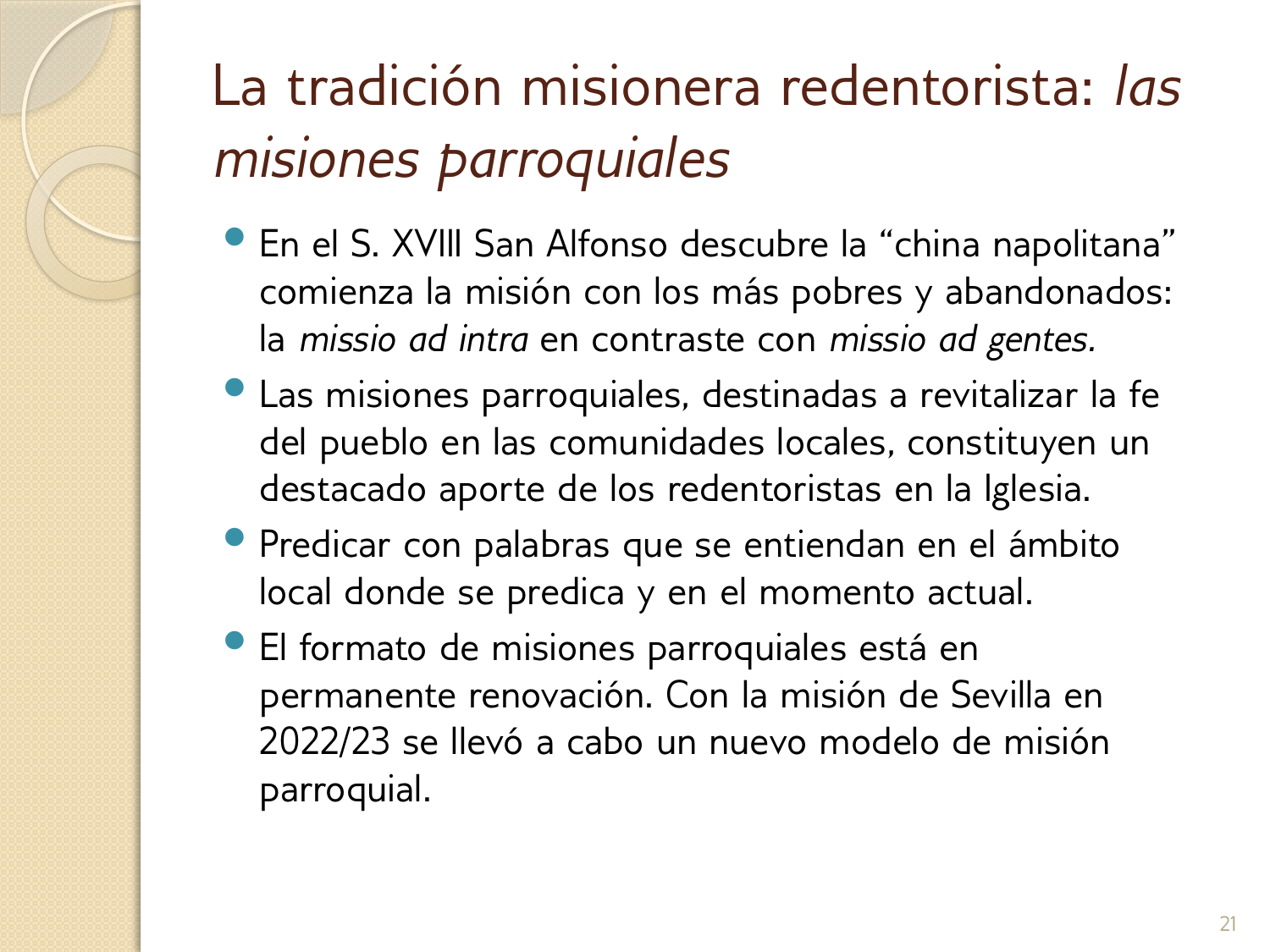

# La tradición misionera redentorista: las misiones parroquiales
En el S. XVIII San Alfonso descubre la “china napolitana” comienza la misión con los más pobres y abandonados: la missio ad intra en contraste con missio ad gentes.
Las misiones parroquiales, destinadas a revitalizar la fe del pueblo en las comunidades locales, constituyen un destacado aporte de los redentoristas en la Iglesia.
Predicar con palabras que se entiendan en el ámbito local donde se predica y en el momento actual.
El formato de misiones parroquiales está en permanente renovación. Con la misión de Sevilla en 2022/23 se llevó a cabo un nuevo modelo de misión parroquial.

21